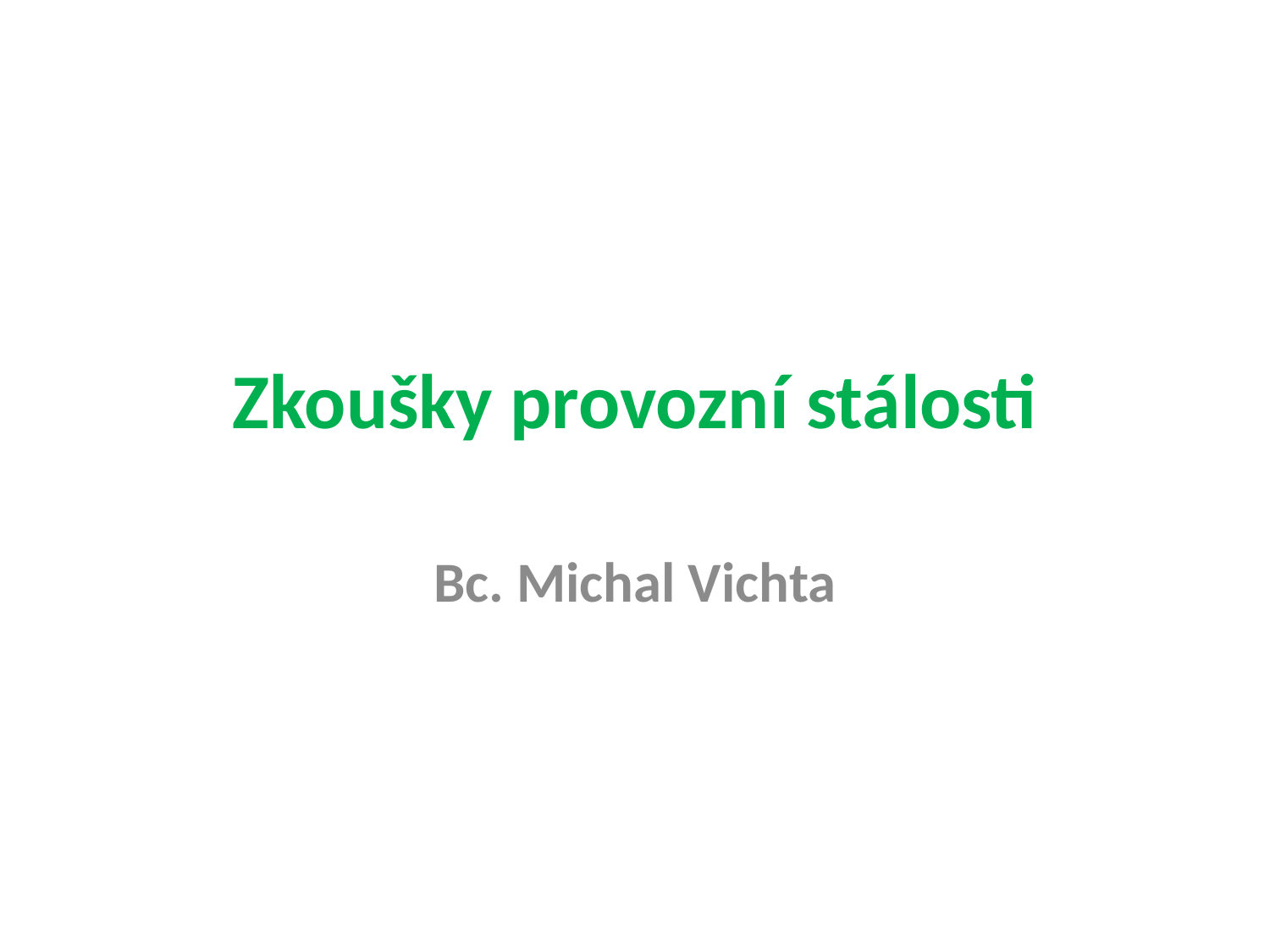

# Zkoušky provozní stálosti
Bc. Michal Vichta